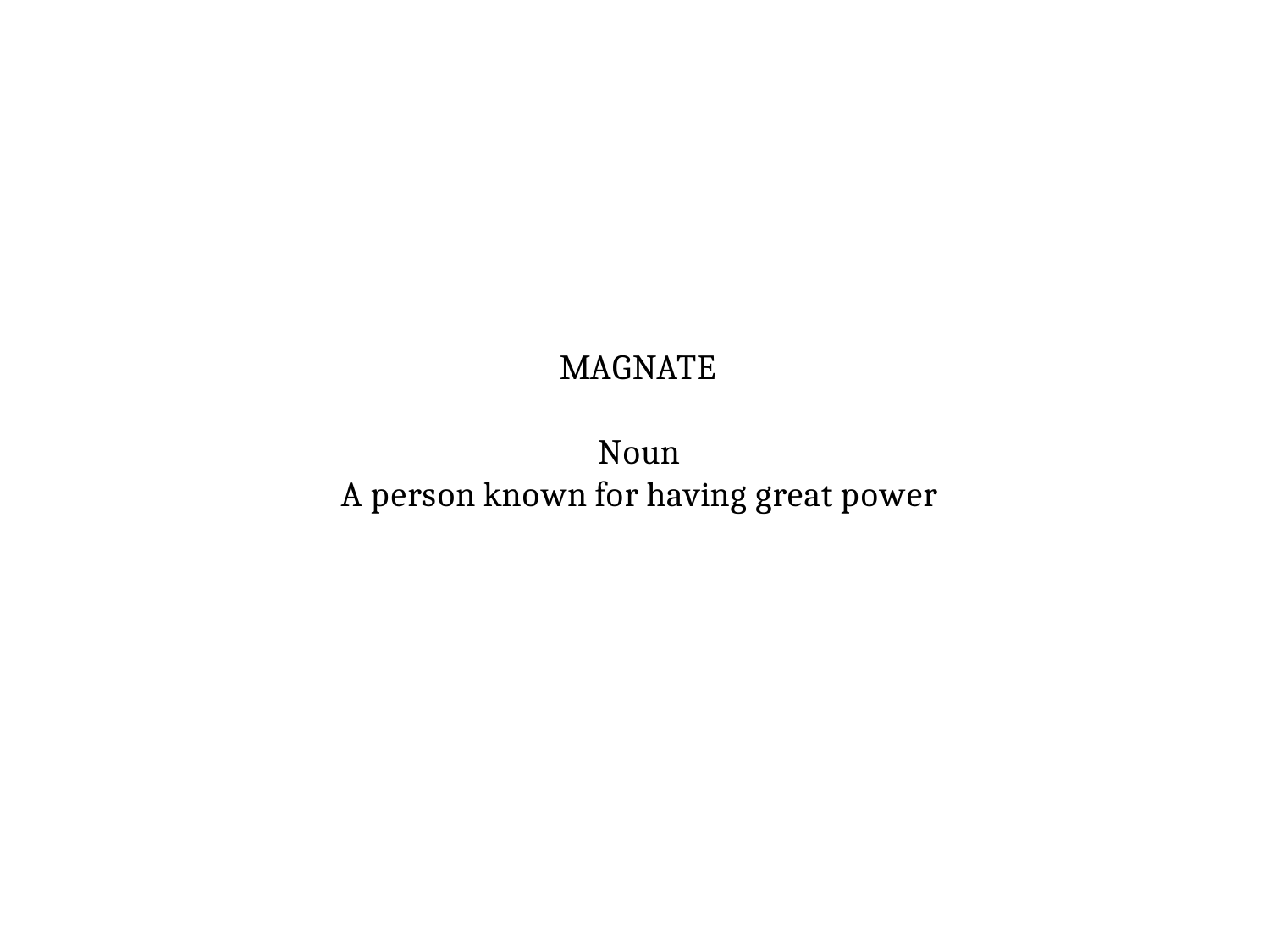

MAGNATE

Noun
A person known for having great power